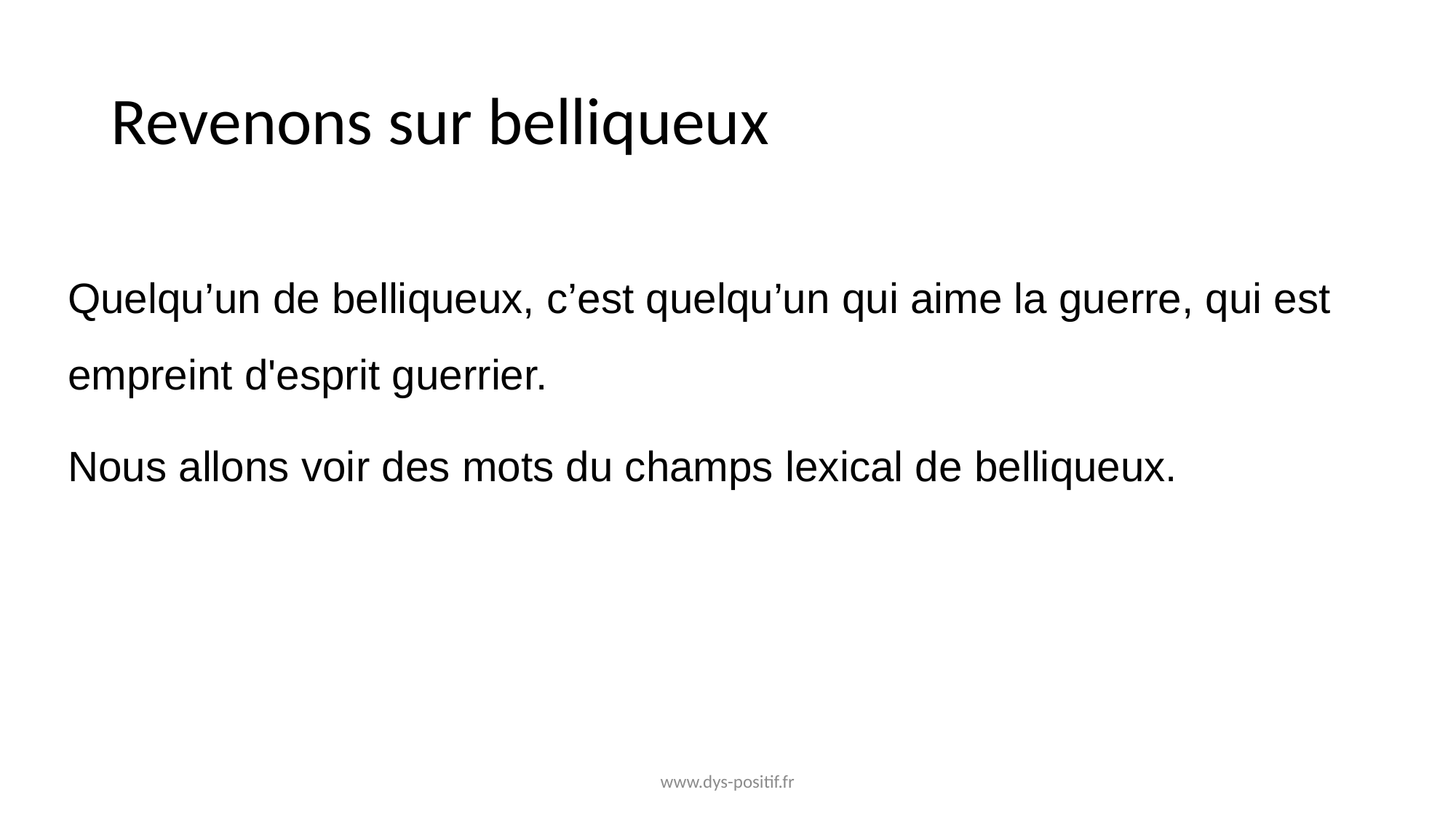

# Revenons sur belliqueux
Quelqu’un de belliqueux, c’est quelqu’un qui aime la guerre, qui est empreint d'esprit guerrier.
Nous allons voir des mots du champs lexical de belliqueux.

www.dys-positif.fr